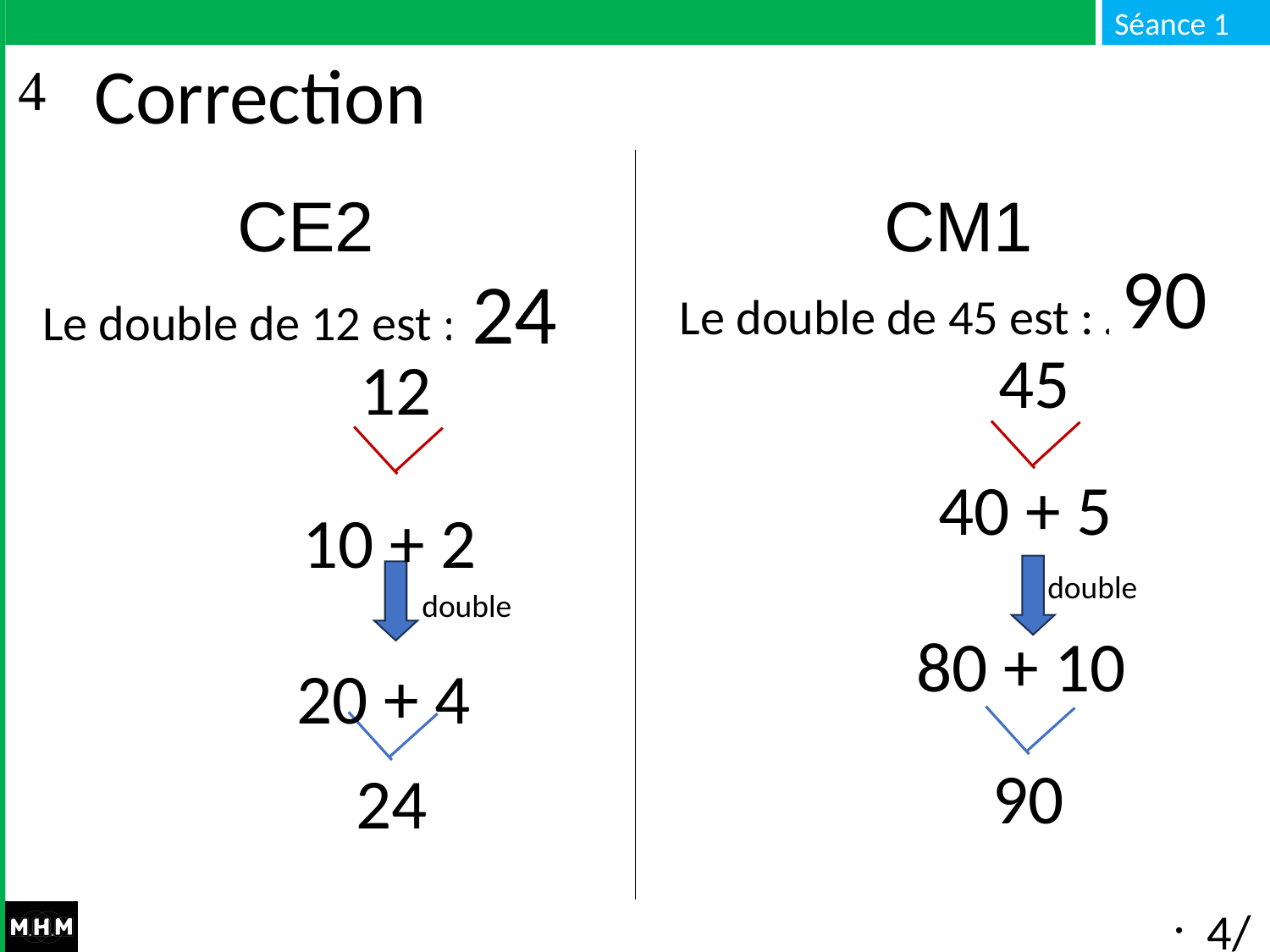

# Correction

CE2                          CM1
Le double de 45 est : …

Le double de 12 est : …

90
24
45
12

40 + 5
10 + 2

double

double
80 + 10
20 + 4

90
24
4/8